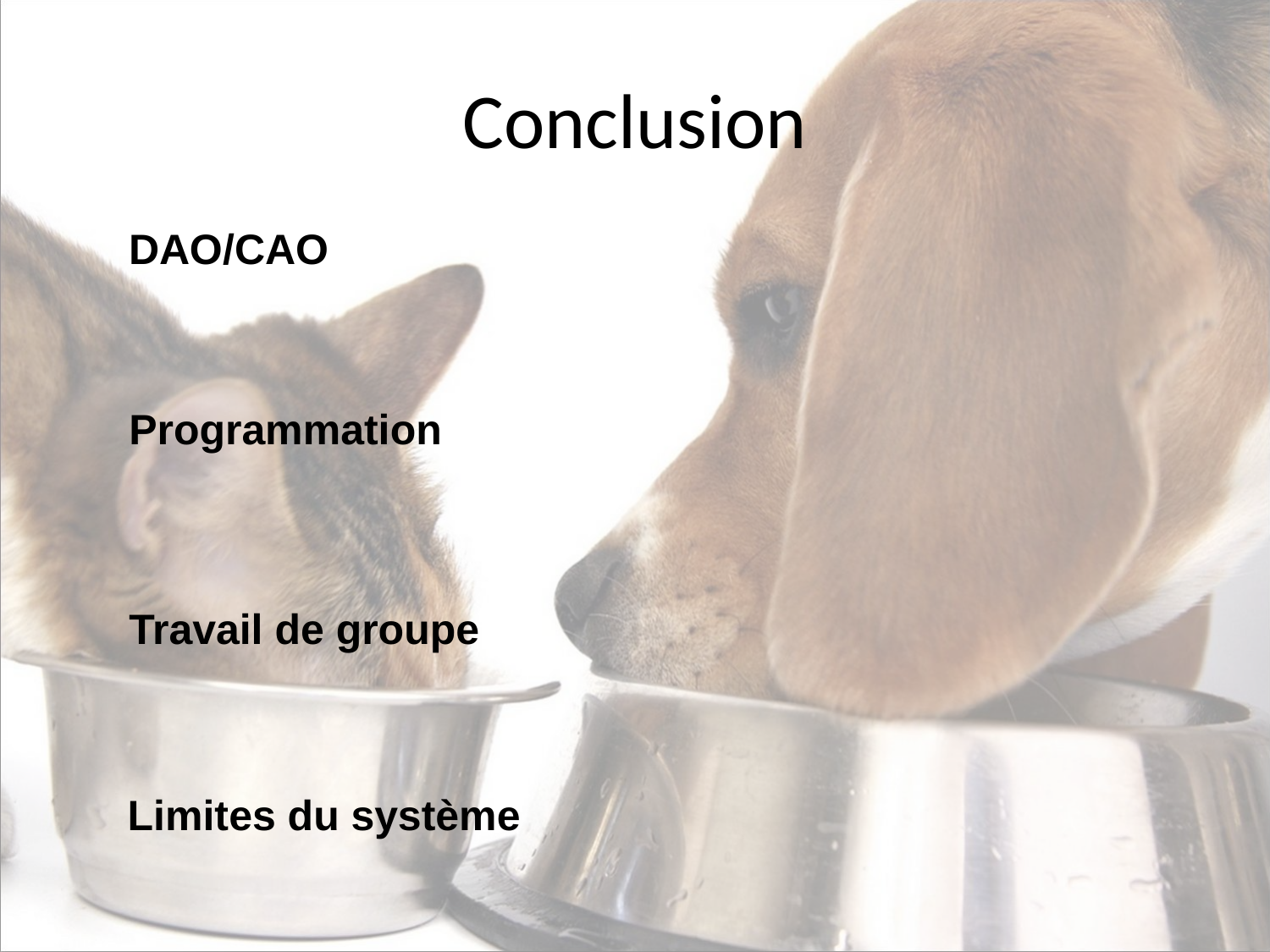

# Conclusion
DAO/CAO
Programmation
Travail de groupe
Limites du système